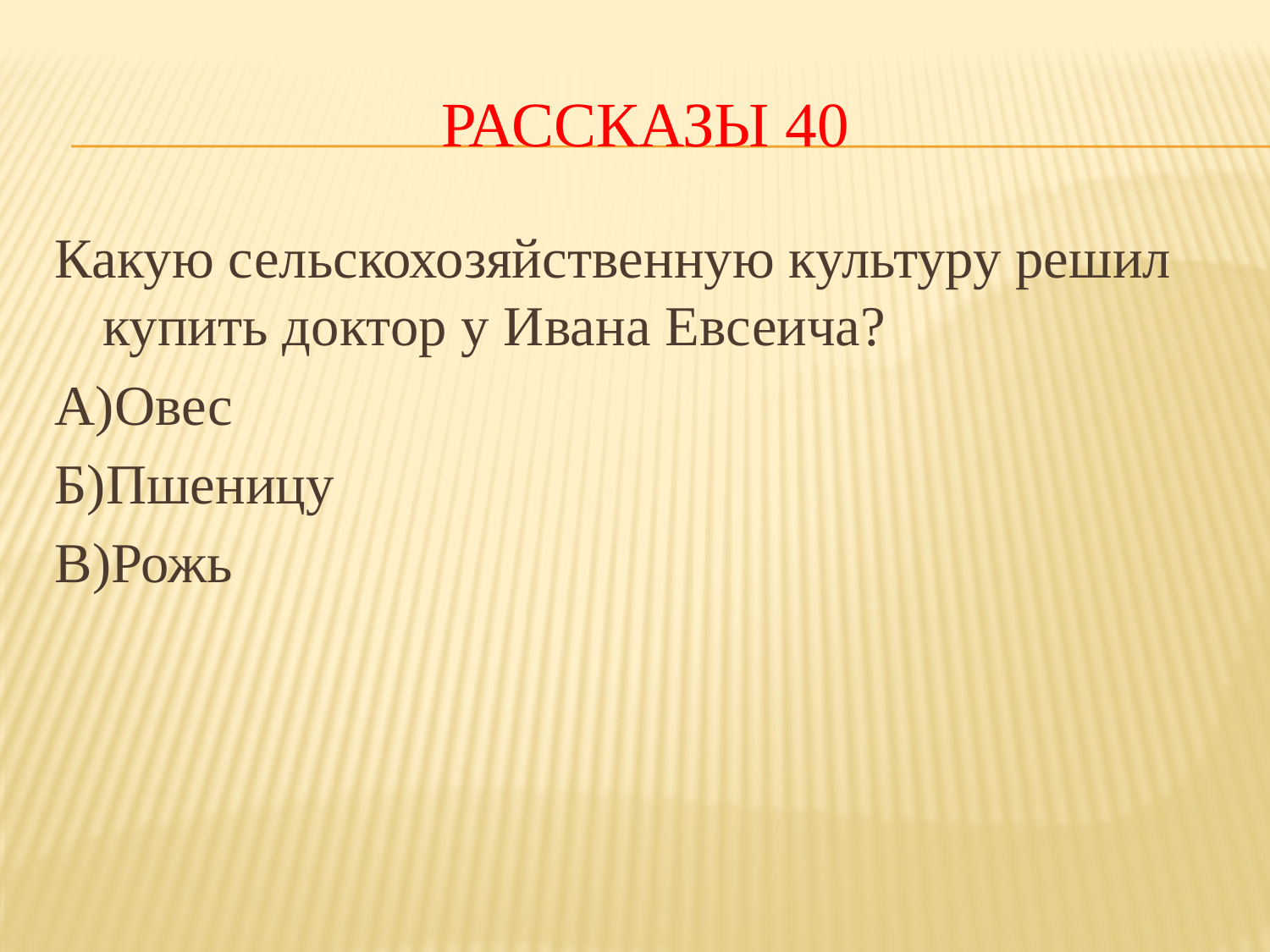

# Рассказы 40
Какую сельскохозяйственную культуру решил купить доктор у Ивана Евсеича?
А)Овес
Б)Пшеницу
В)Рожь